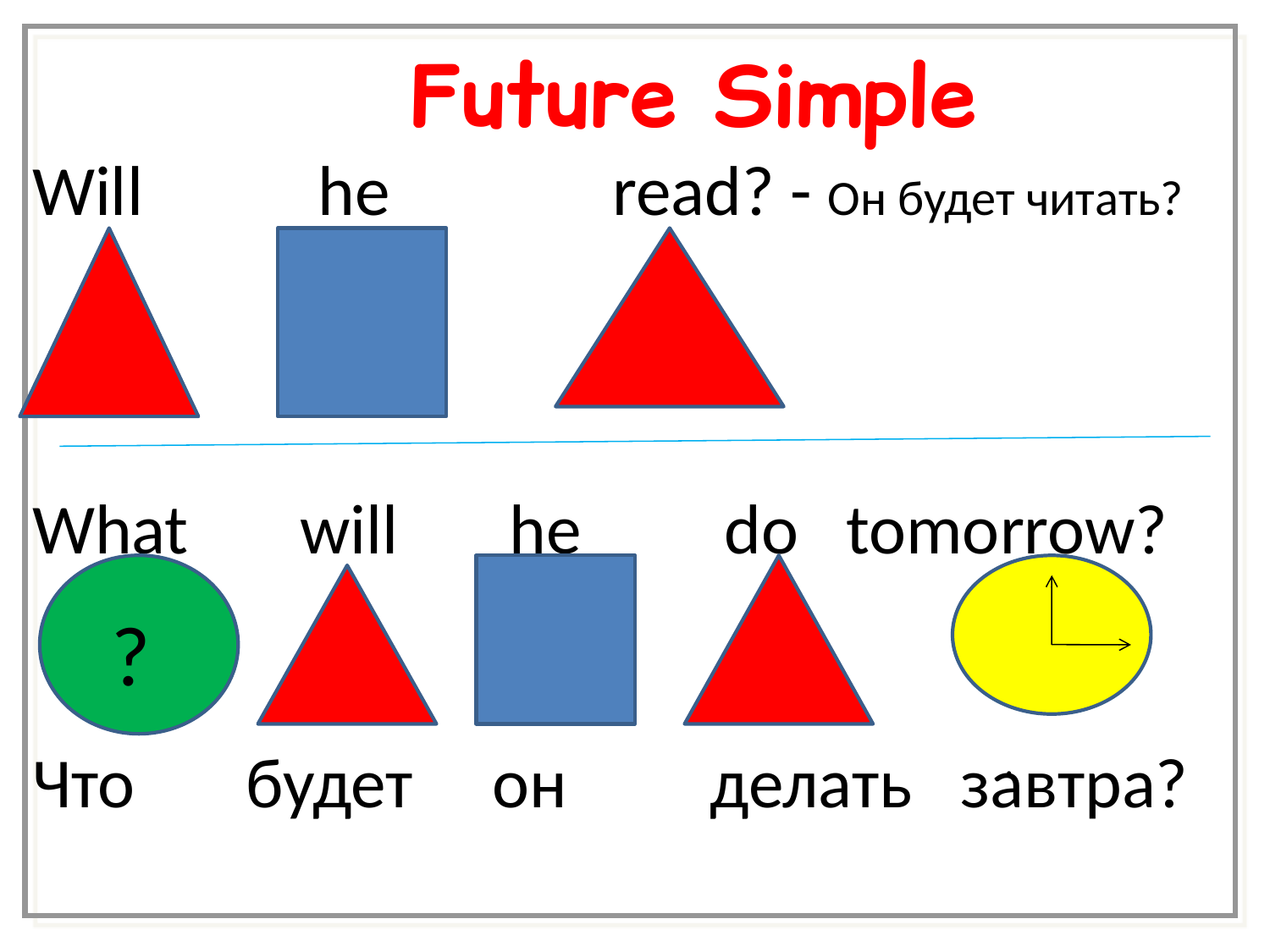

Future Simple
Will           he              read? - Он будет читать?

What       will       he         do   tomorrow?

Что       будет     он         делать   завтра?

?
.